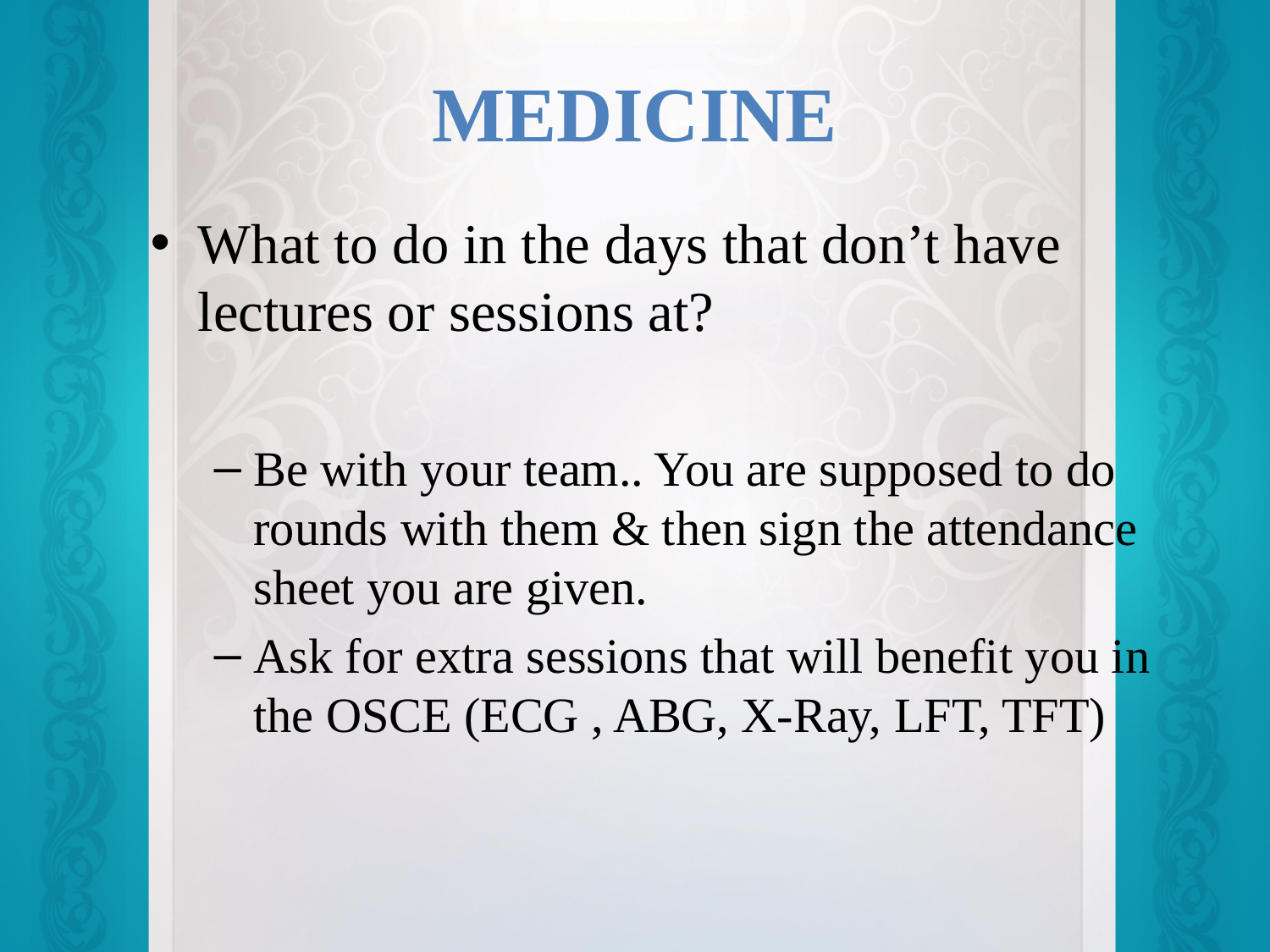

# Medicine
What to do in the days that don’t have lectures or sessions at?

Be with your team.. You are supposed to do rounds with them & then sign the attendance sheet you are given.
Ask for extra sessions that will benefit you in the OSCE (ECG , ABG, X-Ray, LFT, TFT)